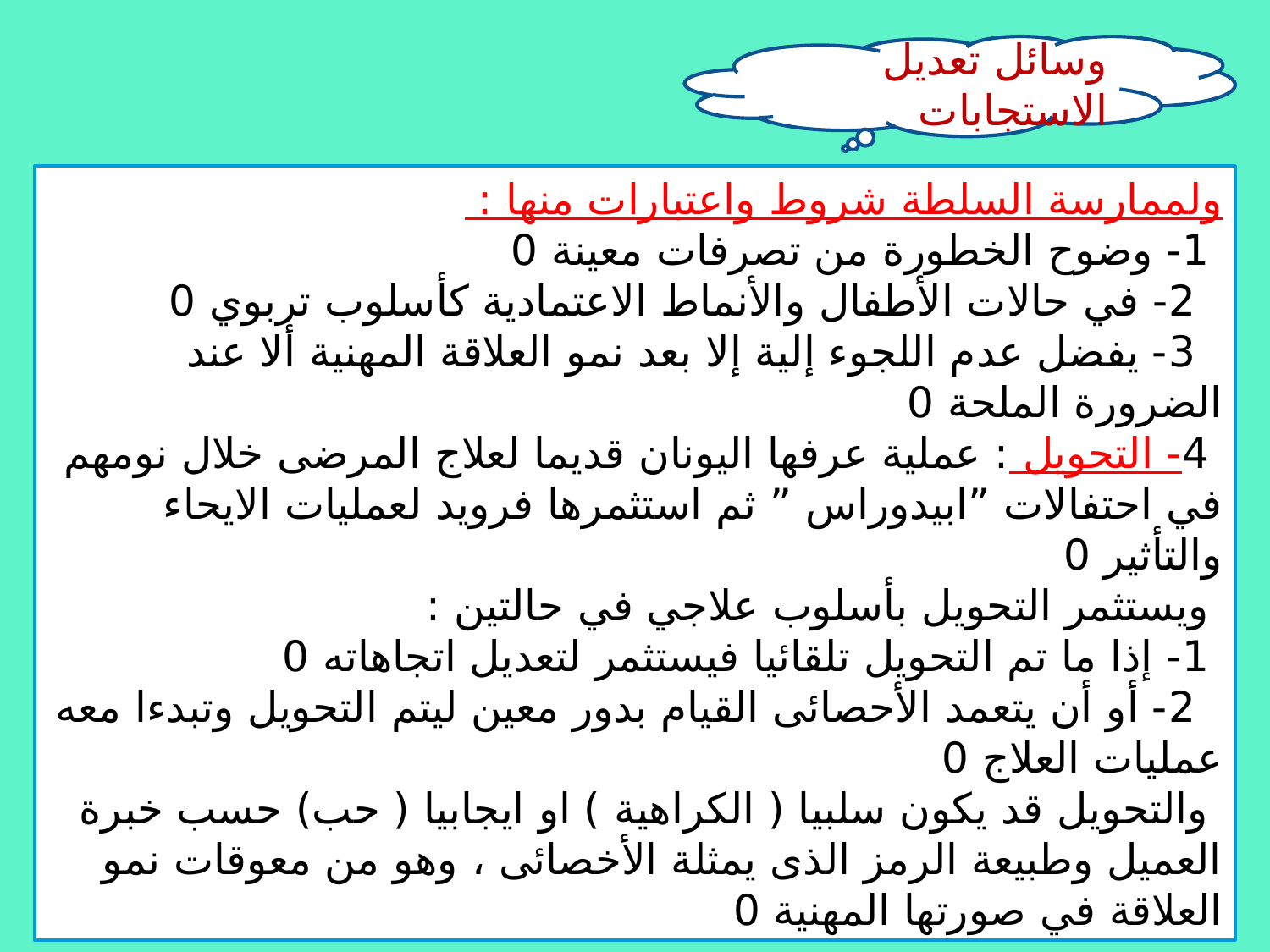

وسائل تعديل الاستجابات
ولممارسة السلطة شروط واعتبارات منها :
 1- وضوح الخطورة من تصرفات معينة 0
  2- في حالات الأطفال والأنماط الاعتمادية كأسلوب تربوي 0
  3- يفضل عدم اللجوء إلية إلا بعد نمو العلاقة المهنية ألا عند الضرورة الملحة 0
 4- التحويل : عملية عرفها اليونان قديما لعلاج المرضى خلال نومهم في احتفالات ”ابيدوراس ” ثم استثمرها فرويد لعمليات الايحاء والتأثير 0
 ويستثمر التحويل بأسلوب علاجي في حالتين :
 1- إذا ما تم التحويل تلقائيا فيستثمر لتعديل اتجاهاته 0
  2- أو أن يتعمد الأحصائى القيام بدور معين ليتم التحويل وتبدءا معه عمليات العلاج 0
 والتحويل قد يكون سلبيا ( الكراهية ) او ايجابيا ( حب) حسب خبرة العميل وطبيعة الرمز الذى يمثلة الأخصائى ، وهو من معوقات نمو العلاقة في صورتها المهنية 0